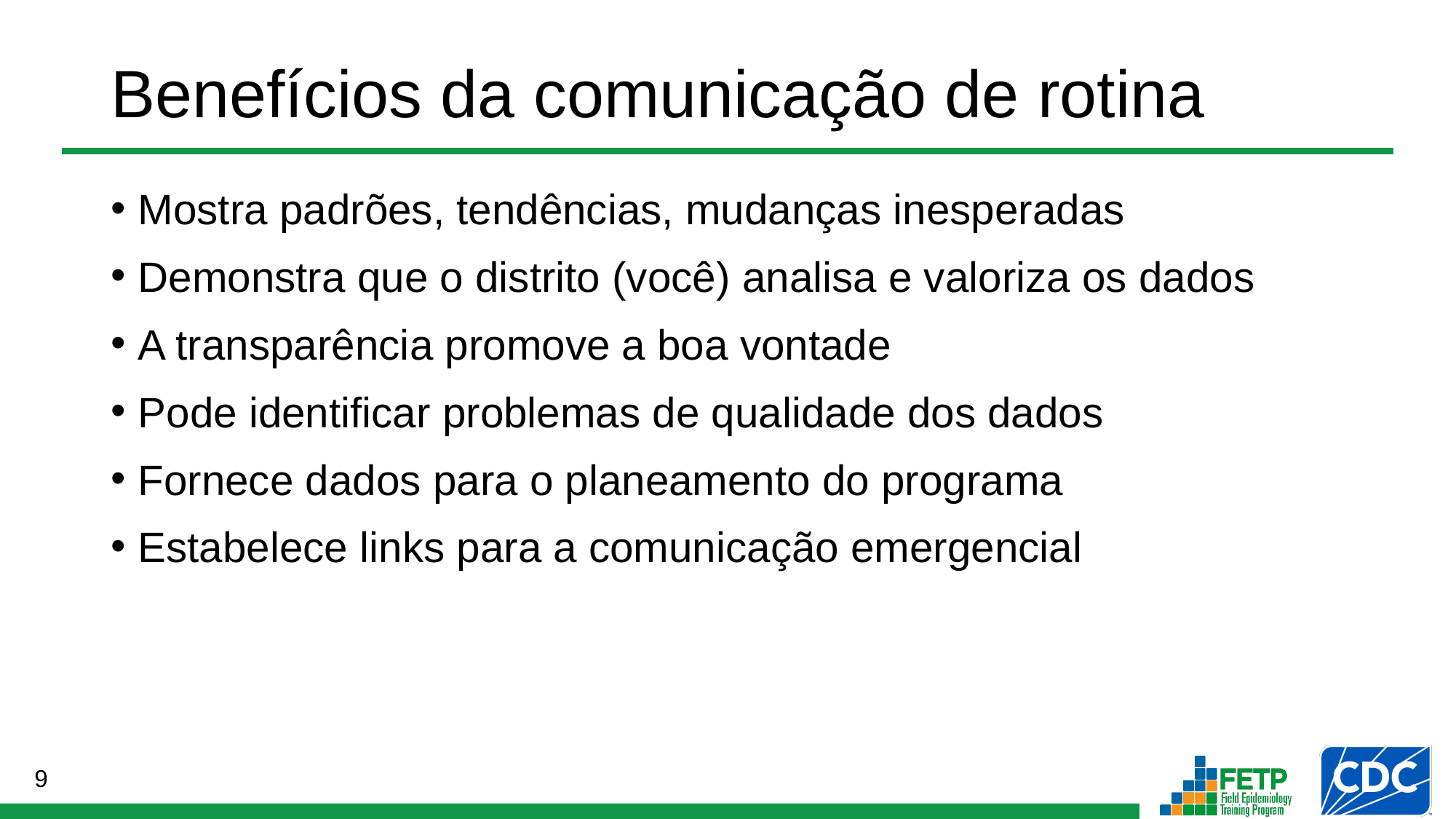

# Benefícios da comunicação de rotina
Mostra padrões, tendências, mudanças inesperadas
Demonstra que o distrito (você) analisa e valoriza os dados
A transparência promove a boa vontade
Pode identificar problemas de qualidade dos dados
Fornece dados para o planeamento do programa
Estabelece links para a comunicação emergencial